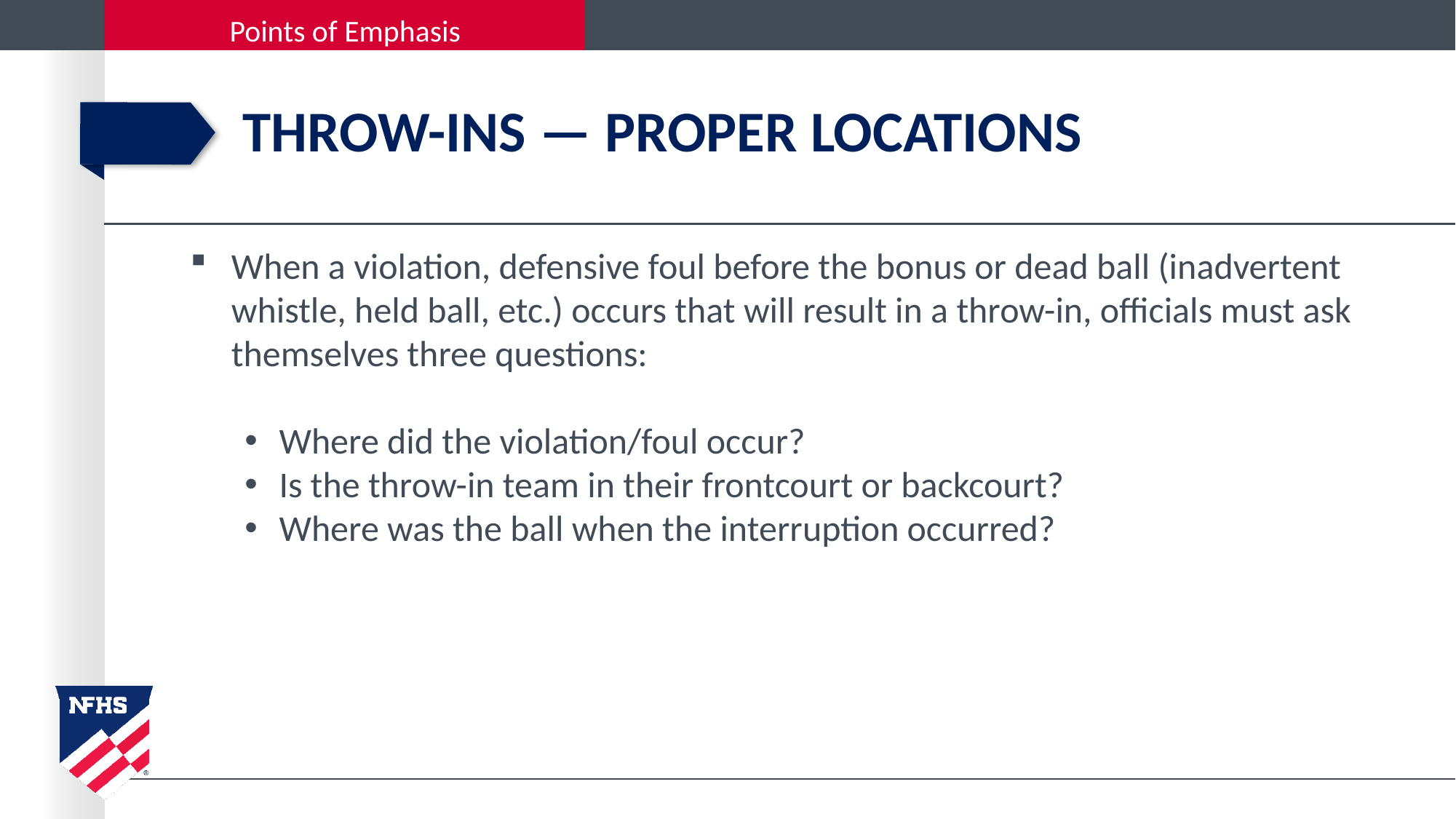

# THROW-INS — PROPER LOCATIONS
When a violation, defensive foul before the bonus or dead ball (inadvertent whistle, held ball, etc.) occurs that will result in a throw-in, officials must ask themselves three questions:

Where did the violation/foul occur?
Is the throw-in team in their frontcourt or backcourt?
Where was the ball when the interruption occurred?